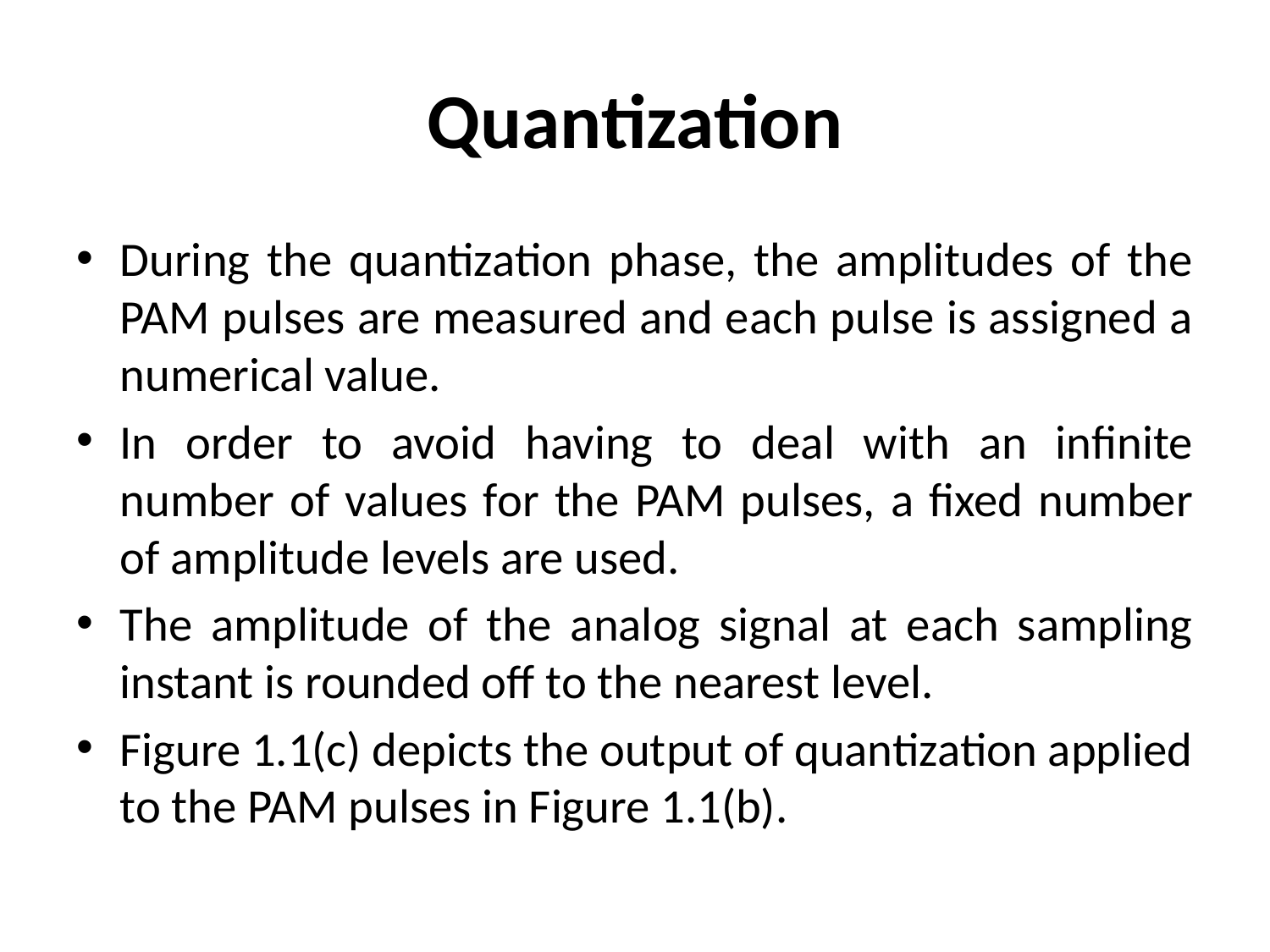

# Quantization
During the quantization phase, the amplitudes of the PAM pulses are measured and each pulse is assigned a numerical value.
In order to avoid having to deal with an infinite number of values for the PAM pulses, a fixed number of amplitude levels are used.
The amplitude of the analog signal at each sampling instant is rounded off to the nearest level.
Figure 1.1(c) depicts the output of quantization applied to the PAM pulses in Figure 1.1(b).